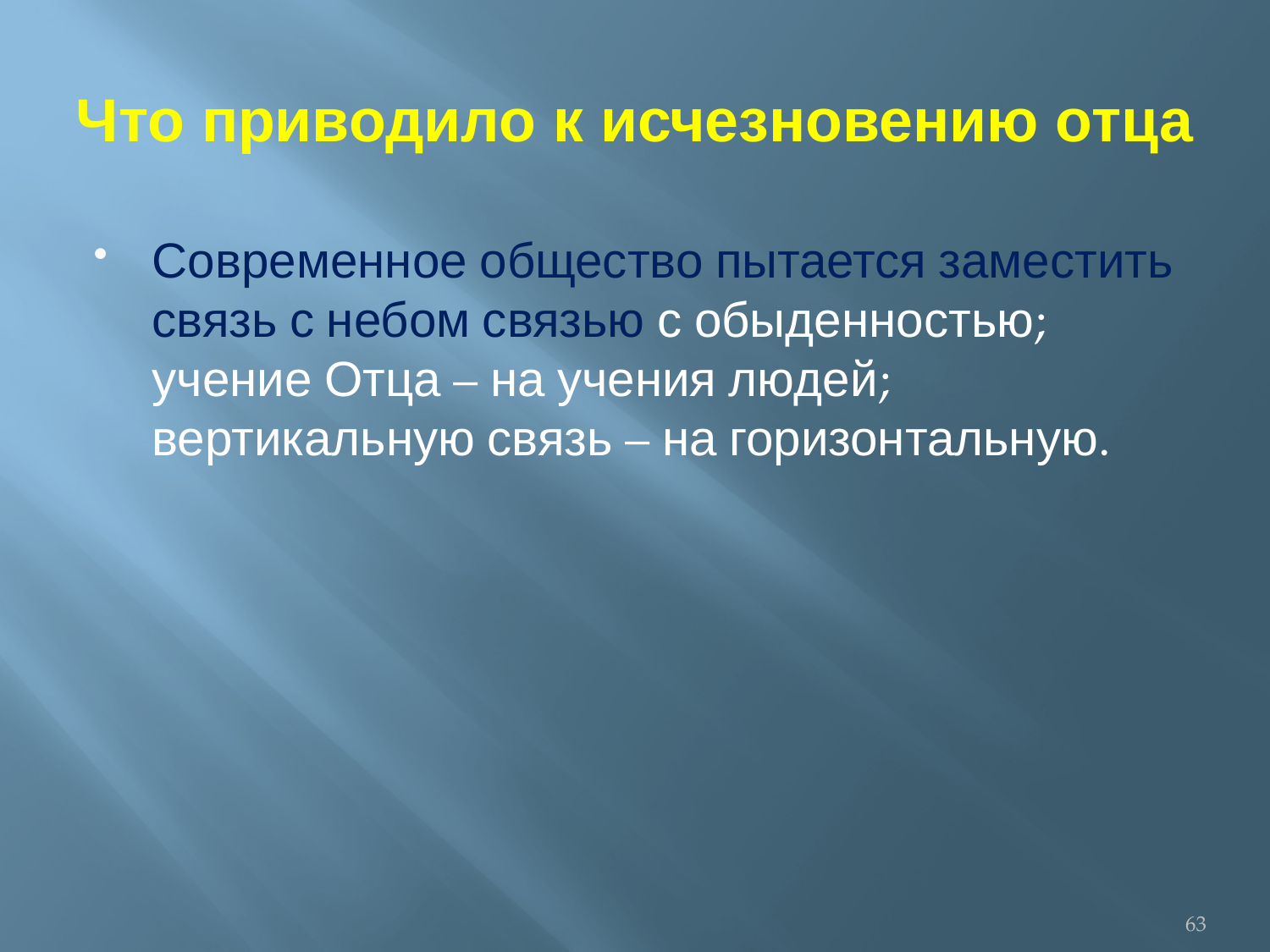

# Что приводило к исчезновению отца
Современное общество пытается заместить связь с небом связью с обыденностью; учение Отца – на учения людей; вертикальную связь – на горизонтальную.
63